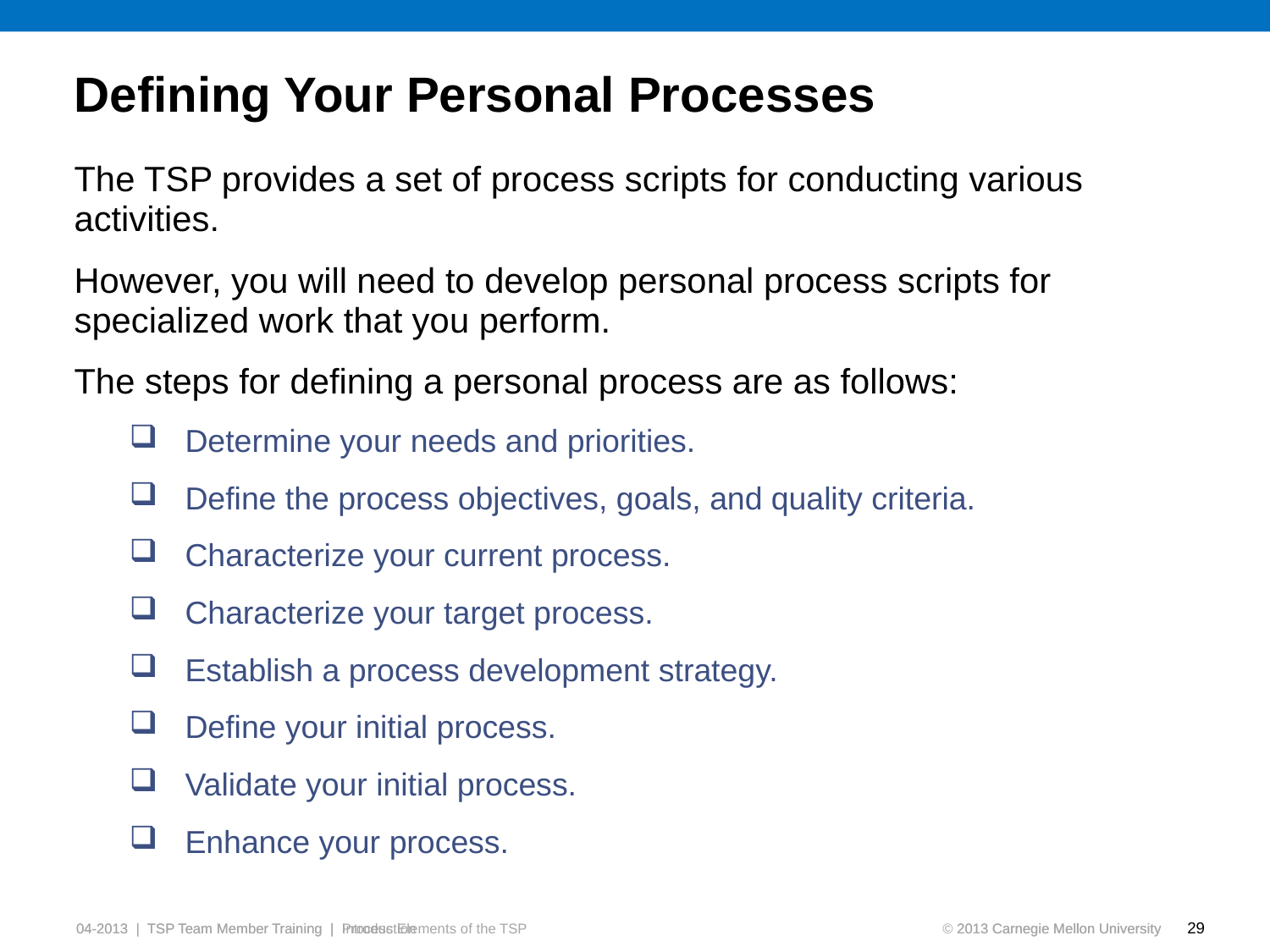

# Defining Your Personal Processes
The TSP provides a set of process scripts for conducting various activities.
However, you will need to develop personal process scripts for specialized work that you perform.
The steps for defining a personal process are as follows:
Determine your needs and priorities.
Define the process objectives, goals, and quality criteria.
Characterize your current process.
Characterize your target process.
Establish a process development strategy.
Define your initial process.
Validate your initial process.
Enhance your process.